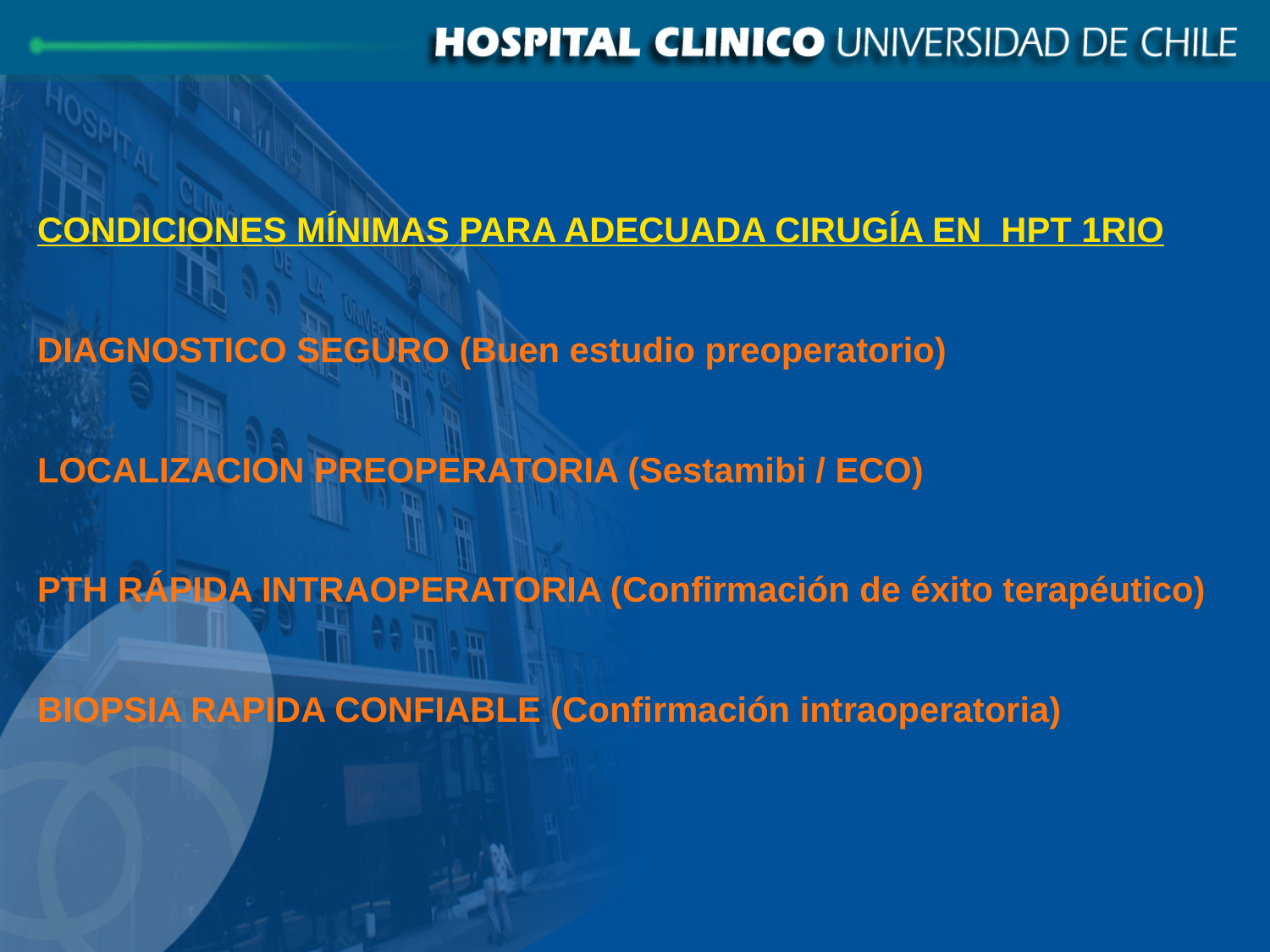

CONDICIONES MÍNIMAS PARA ADECUADA CIRUGÍA EN  HPT 1RIO

DIAGNOSTICO SEGURO (Buen estudio preoperatorio)

LOCALIZACION PREOPERATORIA (Sestamibi / ECO)

PTH RÁPIDA INTRAOPERATORIA (Confirmación de éxito terapéutico)

BIOPSIA RAPIDA CONFIABLE (Confirmación intraoperatoria)